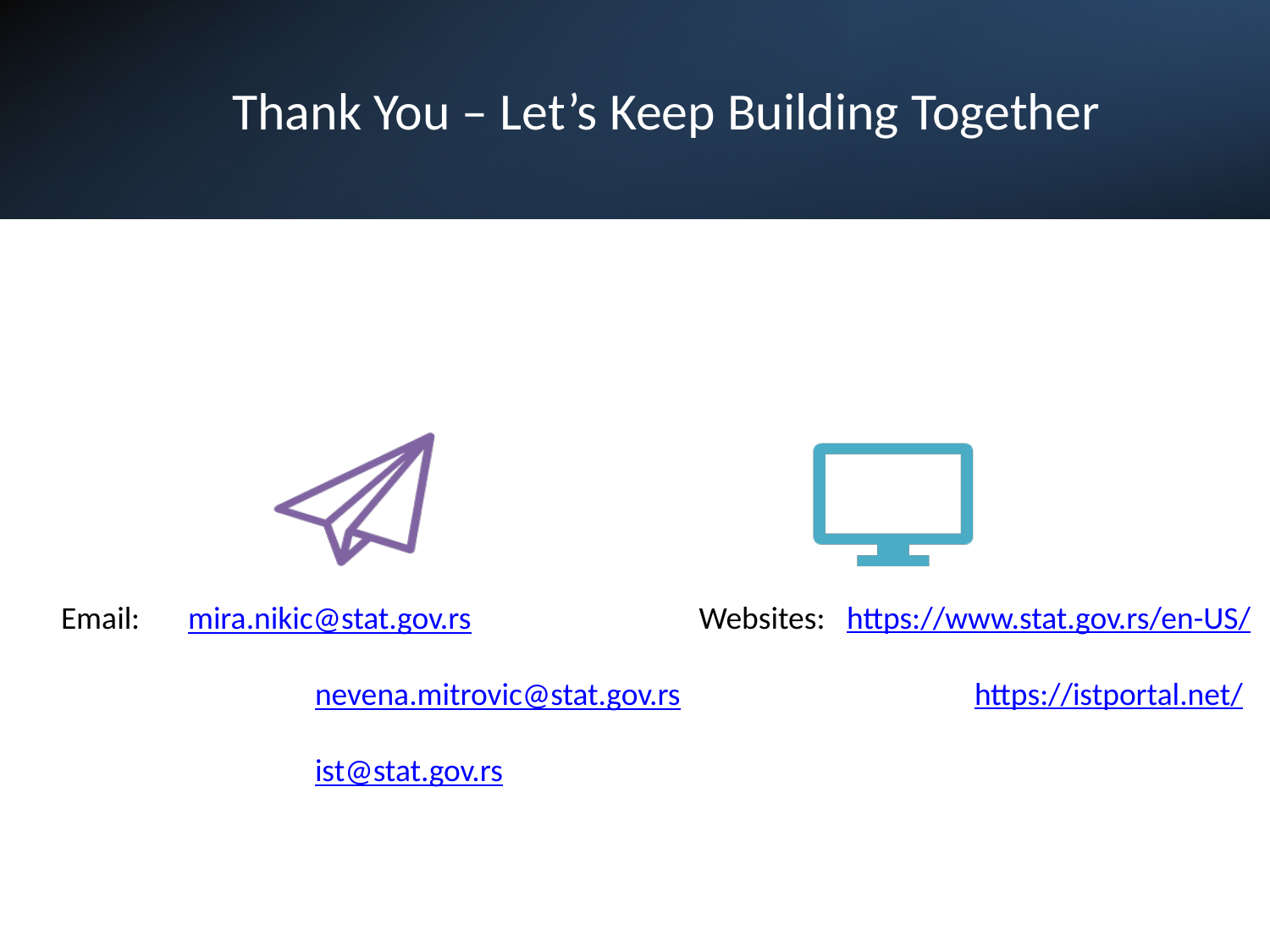

# Thank You – Let’s Keep Building Together

Websites:   https://www.stat.gov.rs/en-US/

		   https://istportal.net/

Email: 	mira.nikic@stat.gov.rs

		nevena.mitrovic@stat.gov.rs

		ist@stat.gov.rs